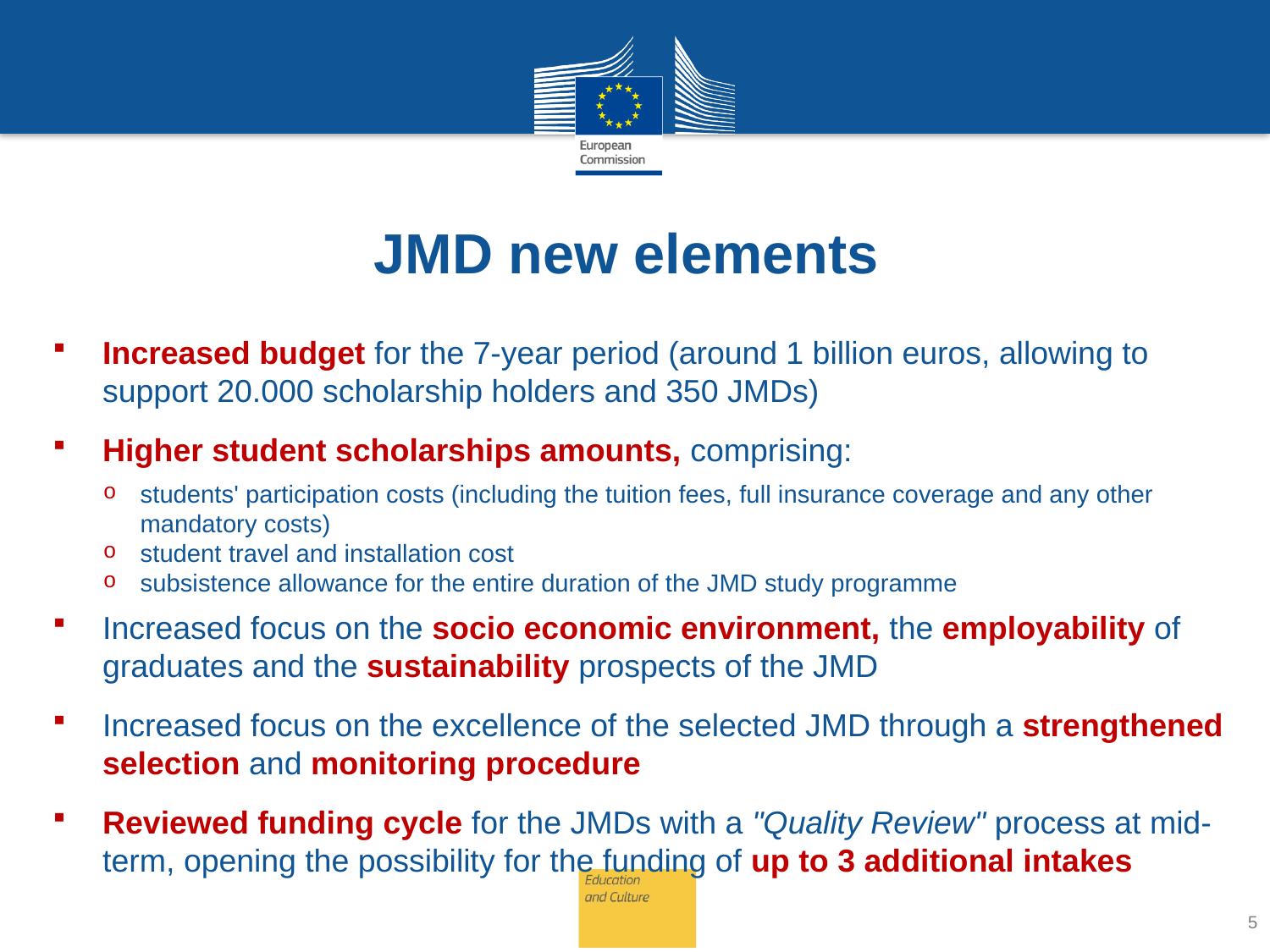

# JMD new elements
Increased budget for the 7-year period (around 1 billion euros, allowing to support 20.000 scholarship holders and 350 JMDs)
Higher student scholarships amounts, comprising:
students' participation costs (including the tuition fees, full insurance coverage and any other mandatory costs)
student travel and installation cost
subsistence allowance for the entire duration of the JMD study programme
Increased focus on the socio economic environment, the employability of graduates and the sustainability prospects of the JMD
Increased focus on the excellence of the selected JMD through a strengthened selection and monitoring procedure
Reviewed funding cycle for the JMDs with a "Quality Review" process at mid-term, opening the possibility for the funding of up to 3 additional intakes
5